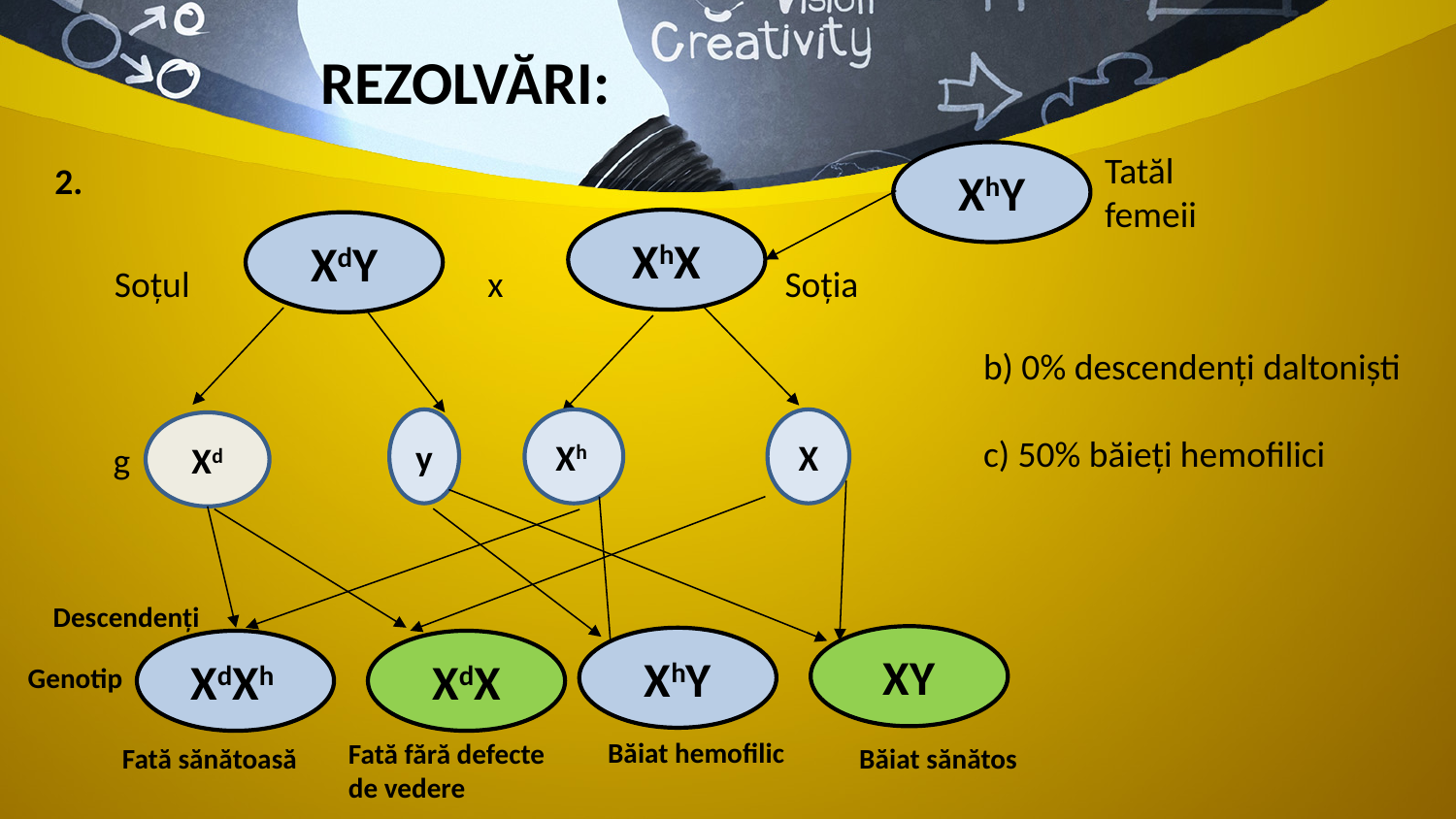

REZOLVĂRI:
Tatăl femeii
XhY
2.
XhX
XdY
Soțul
x
Soția
b) 0% descendenți daltoniști

c) 50% băieți hemofilici
Xh
X
y
Xd
g
Descendenți
XY
XhY
XdXh
XdX
Genotip
Băiat hemofilic
Fată fără defecte de vedere
Fată sănătoasă
Băiat sănătos